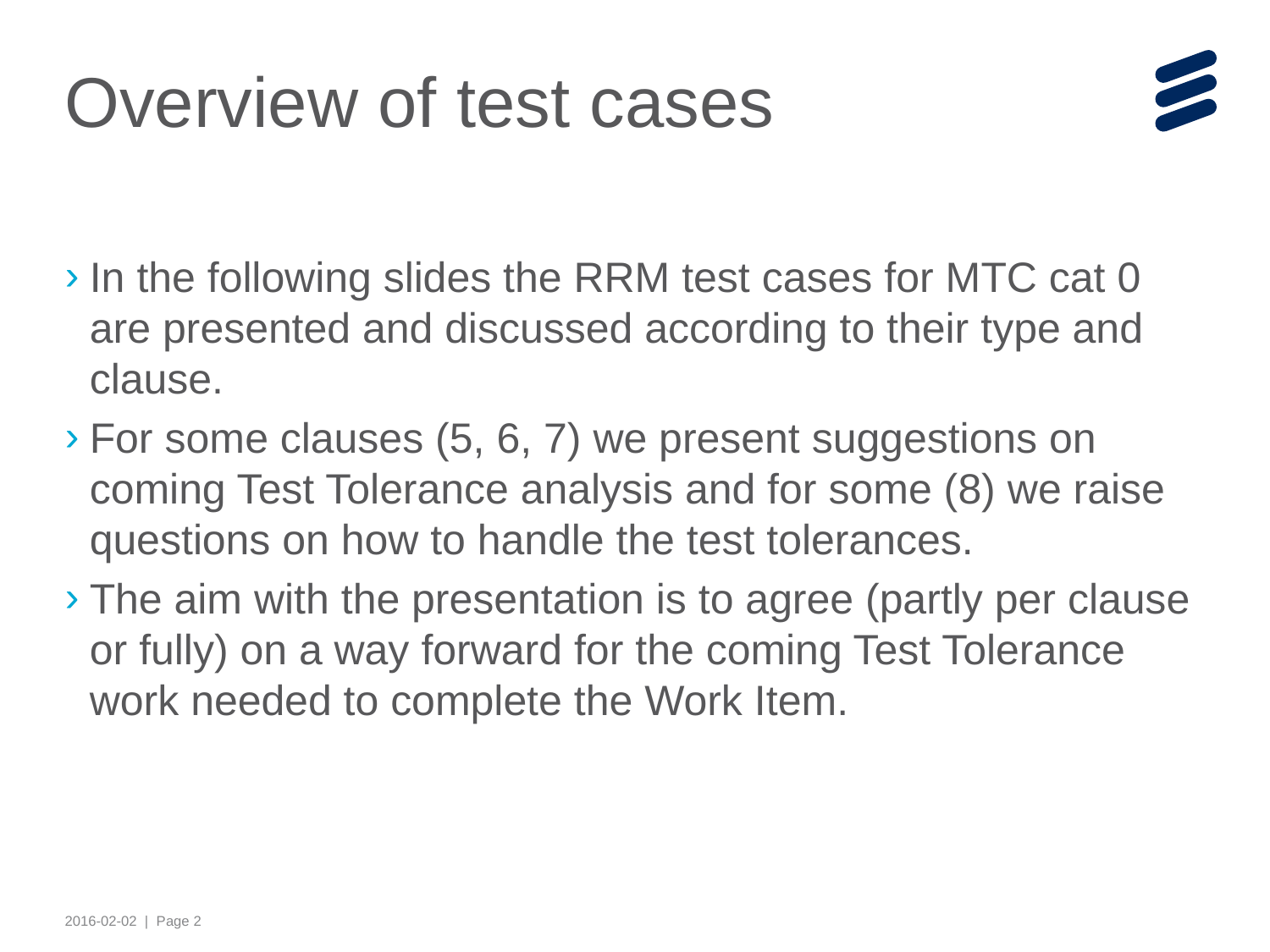

# Overview of test cases
In the following slides the RRM test cases for MTC cat 0 are presented and discussed according to their type and clause.
For some clauses (5, 6, 7) we present suggestions on coming Test Tolerance analysis and for some (8) we raise questions on how to handle the test tolerances.
The aim with the presentation is to agree (partly per clause or fully) on a way forward for the coming Test Tolerance work needed to complete the Work Item.